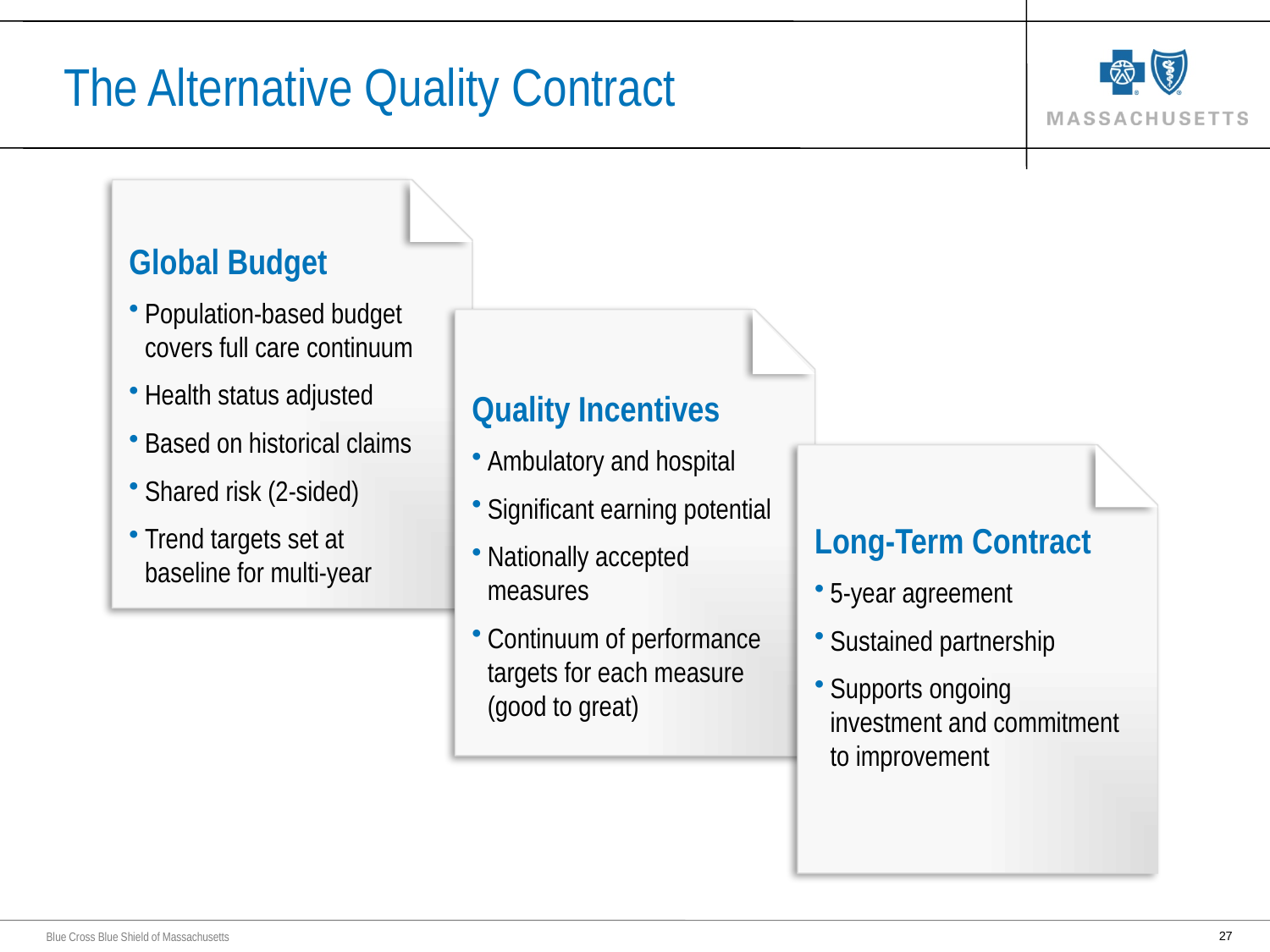

The Alternative Quality Contract

Global Budget
Population-based budget covers full care continuum
Health status adjusted
Based on historical claims
Shared risk (2-sided)
Trend targets set at baseline for multi-year

Quality Incentives
Ambulatory and hospital
Significant earning potential
Nationally accepted measures
Continuum of performance targets for each measure (good to great)

Long-Term Contract
5-year agreement
Sustained partnership
Supports ongoing investment and commitment to improvement